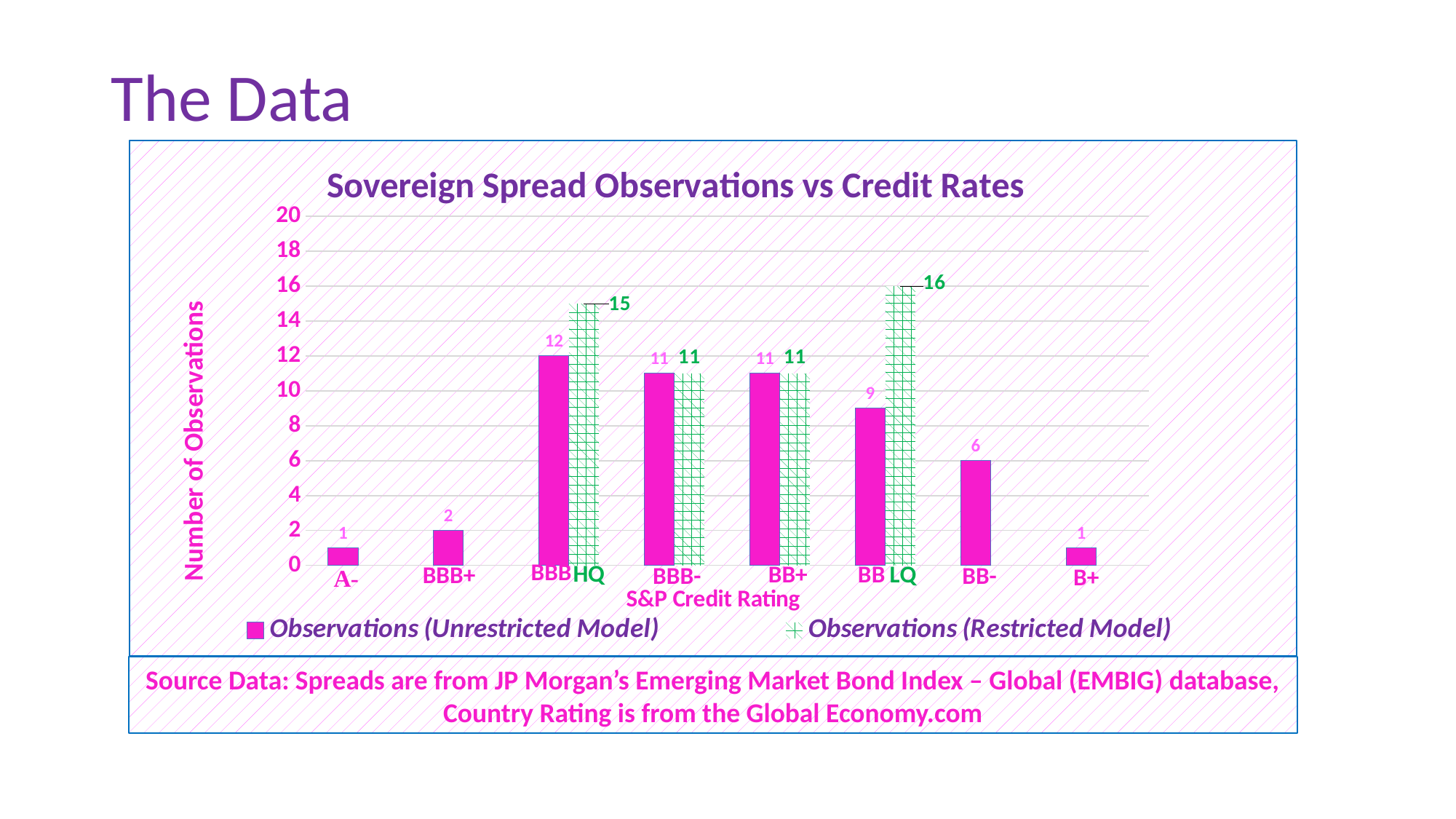

# The Data

### Chart: Sovereign Spread Observations vs Credit Rates

| Category | Observations (Unrestricted Model) | Observations (Restricted Model) |
|---|---|---|
| 1 | 1.0 | None |
| 2 | 2.0 | None |
| 3 | 12.0 | 15.0 |
| 4 | 11.0 | 11.0 |
| 5 | 11.0 | 11.0 |
| 6 | 9.0 | 16.0 |
| 7 | 6.0 | None |
| 8 | 1.0 | None |
Source Data: Spreads are from JP Morgan’s Emerging Market Bond Index – Global (EMBIG) database, Country Rating is from the Global Economy.com